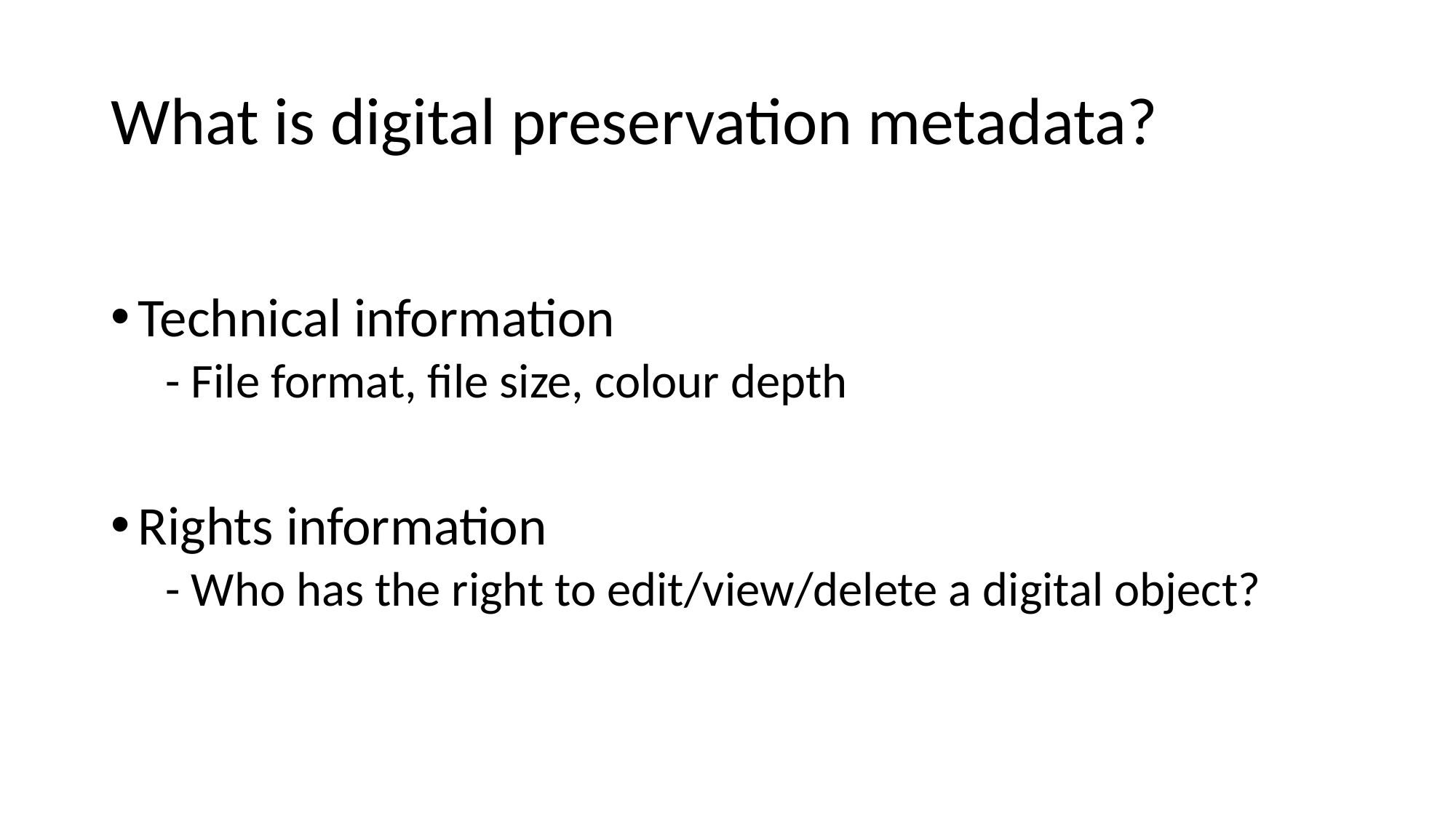

# What is digital preservation metadata?

Technical information
- File format, file size, colour depth

Rights information
- Who has the right to edit/view/delete a digital object?